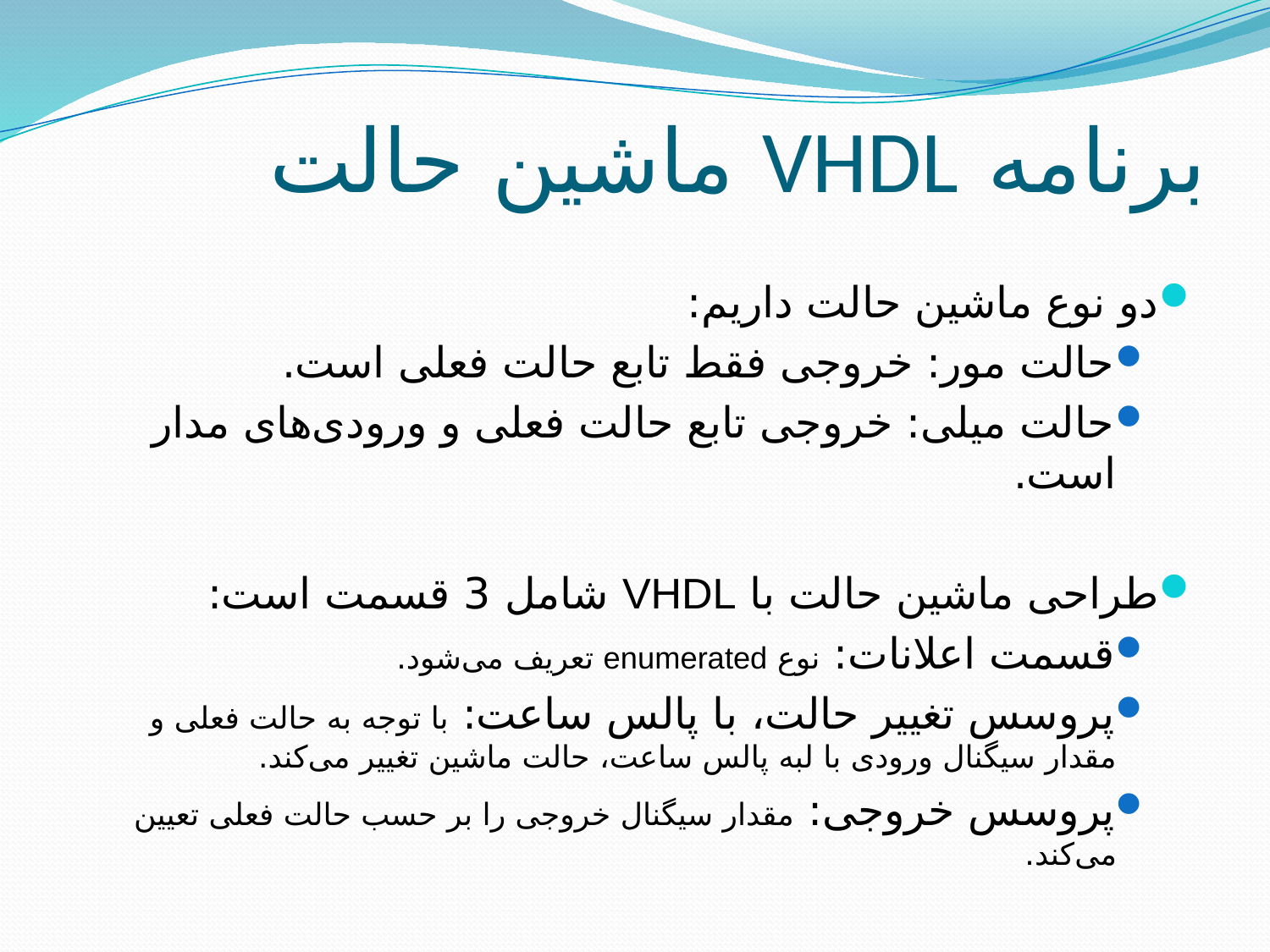

# برنامه VHDL ماشین حالت
دو نوع ماشین حالت داریم:
حالت مور: خروجی فقط تابع حالت فعلی است.
حالت میلی: خروجی تابع حالت فعلی و ورودی‌های مدار است.

طراحی ماشین حالت با VHDL شامل 3 قسمت است:
قسمت اعلانات: نوع enumerated تعریف می‌شود.
پروسس تغییر حالت، با پالس ساعت: با توجه به حالت فعلی و مقدار سیگنال ورودی با لبه پالس ساعت، حالت ماشین تغییر می‌کند.
پروسس خروجی: مقدار سیگنال خروجی را بر حسب حالت فعلی تعیین می‌کند.